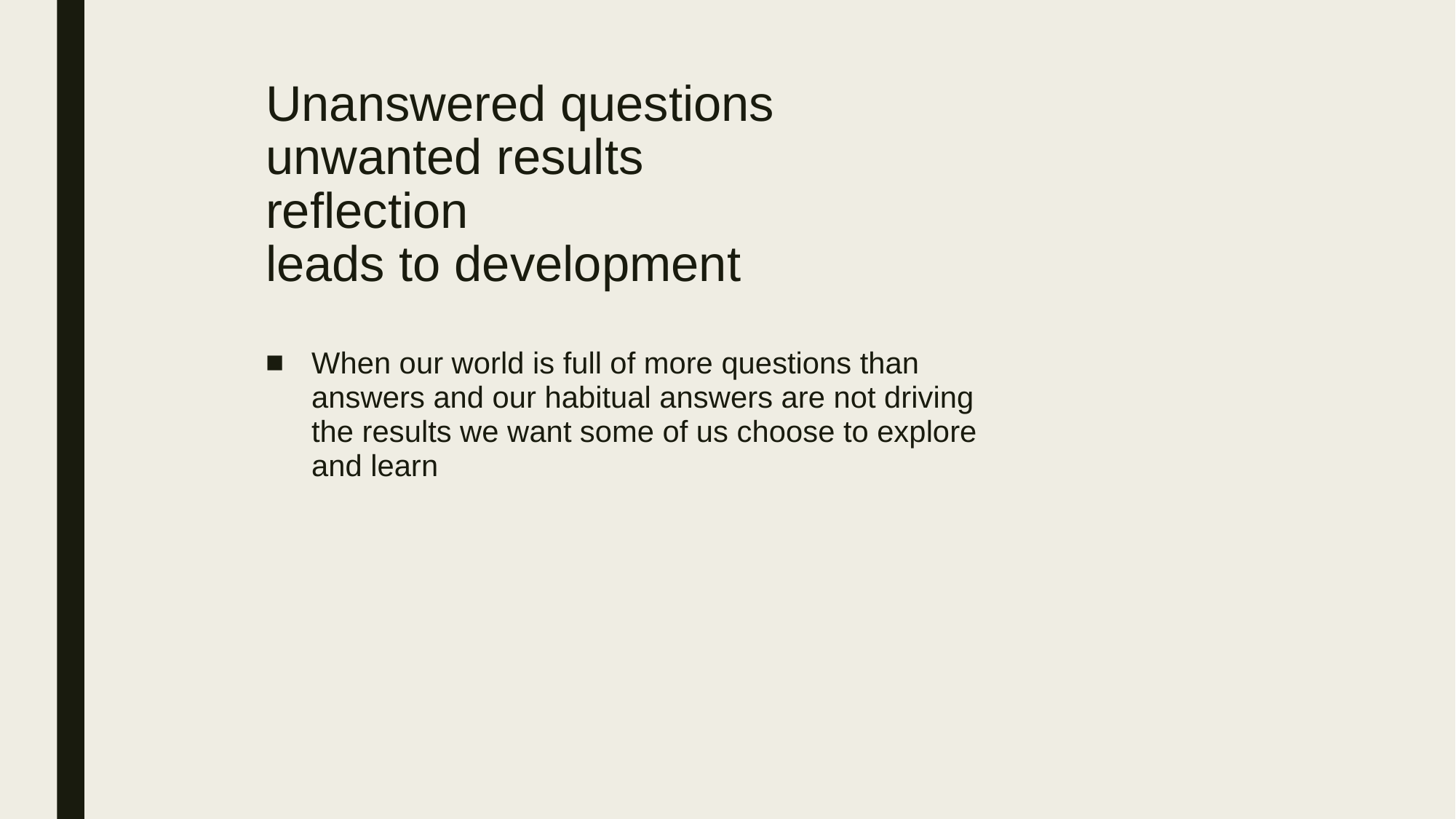

# Unanswered questions unwanted results reflection leads to development
When our world is full of more questions than answers and our habitual answers are not driving the results we want some of us choose to explore and learn